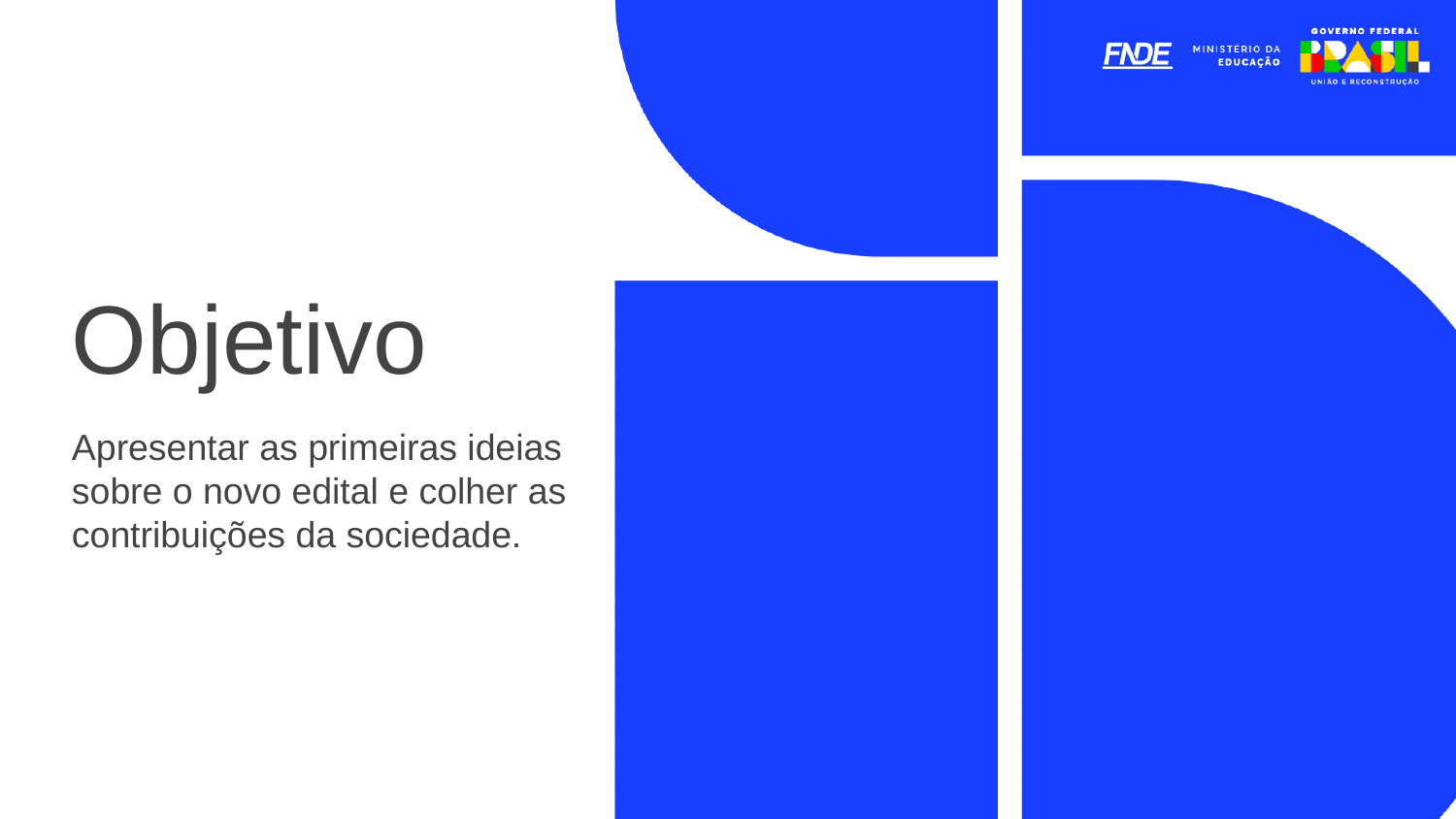

Objetivo
Apresentar as primeiras ideias sobre o novo edital e colher as contribuições da sociedade.